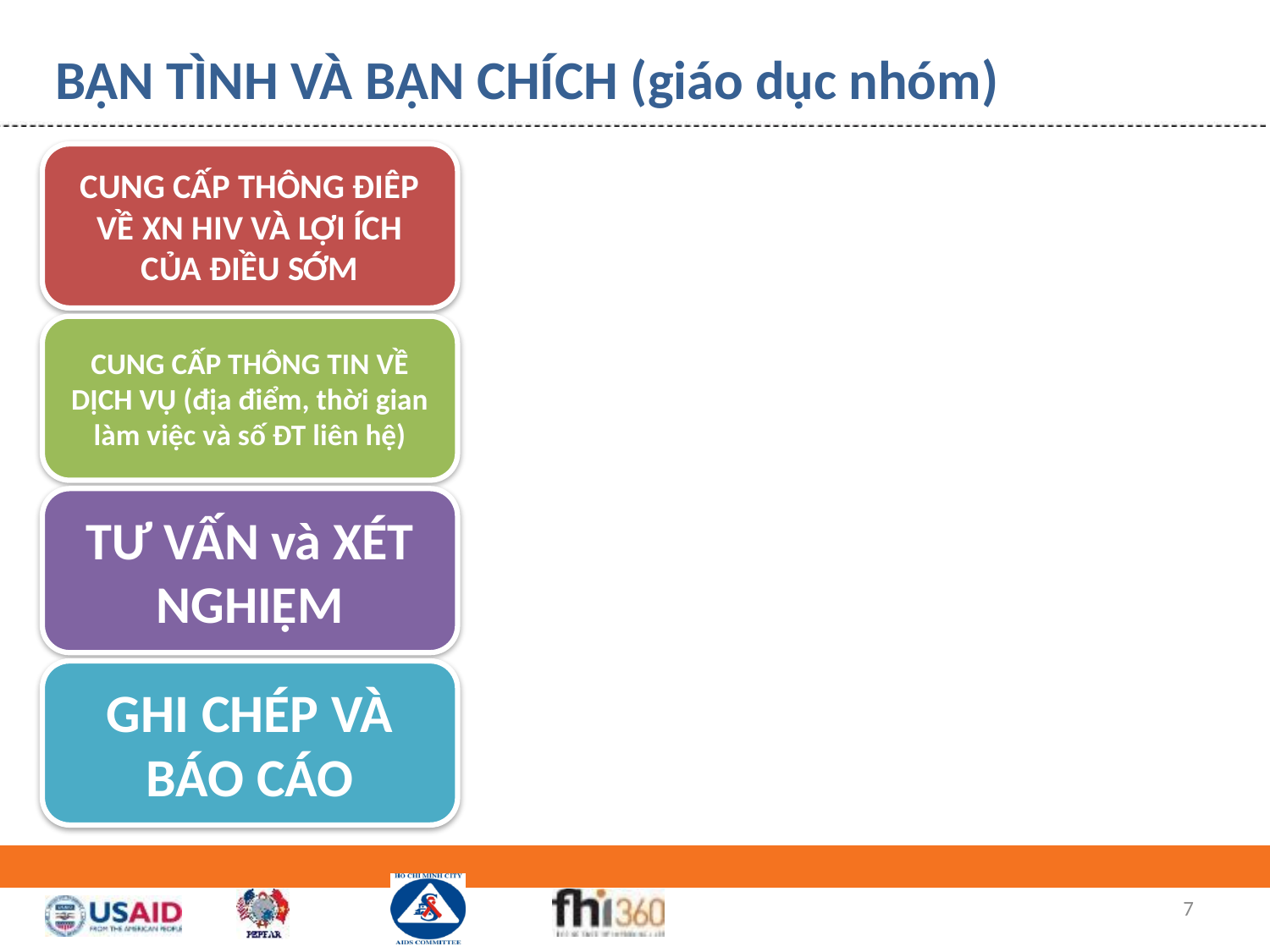

# BẠN TÌNH VÀ BẠN CHÍCH (giáo dục nhóm)
CUNG CẤP THÔNG ĐIÊP VỀ XN HIV VÀ LỢI ÍCH CỦA ĐIỀU SỚM
CUNG CẤP THÔNG TIN VỀ DỊCH VỤ (địa điểm, thời gian làm việc và số ĐT liên hệ)
TƯ VẤN và XÉT NGHIỆM
GHI CHÉP VÀ BÁO CÁO
7